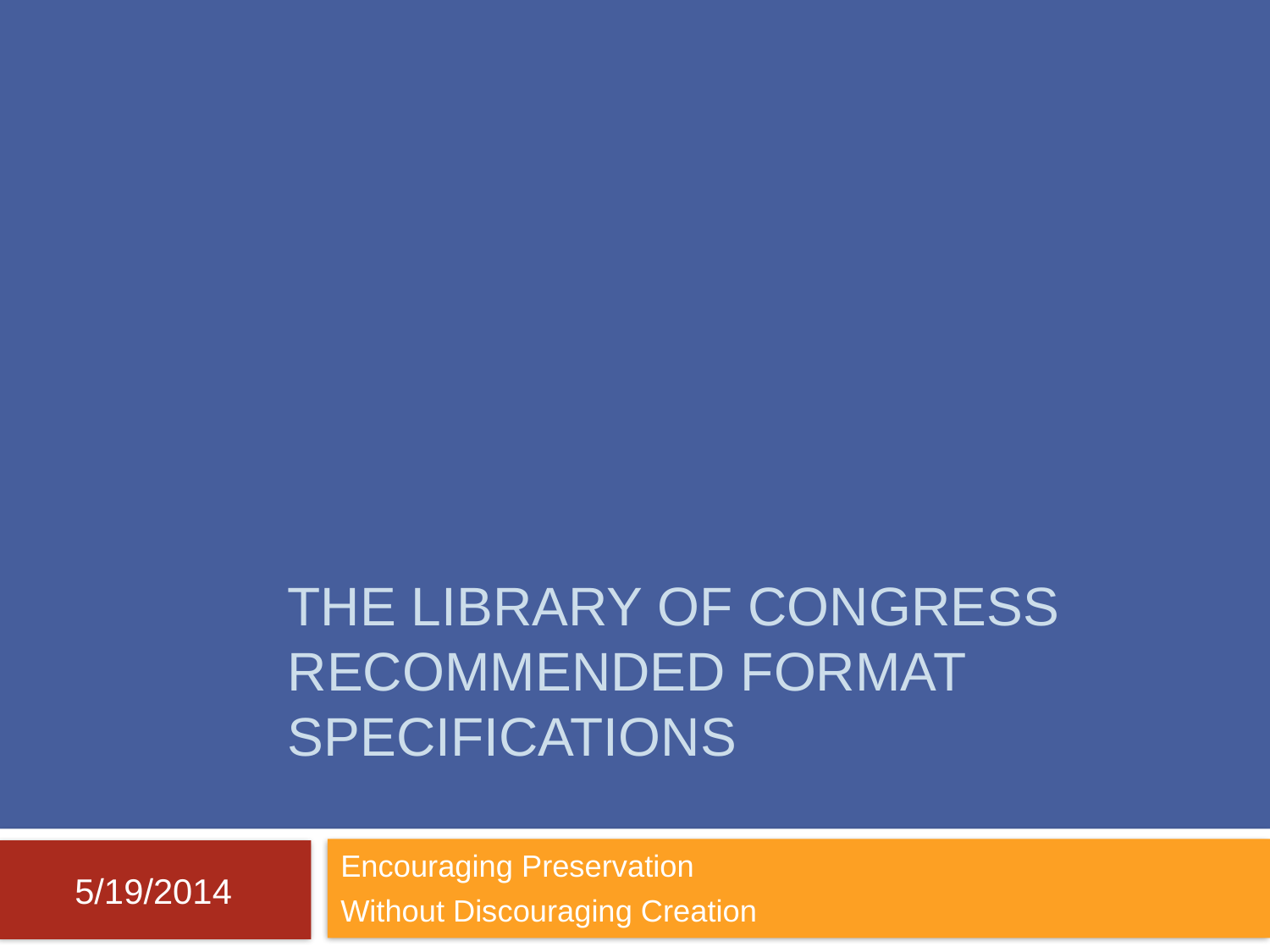

# THE LIBRARY OF CONGRESS Recommended Format Specifications
Encouraging Preservation
Without Discouraging Creation
5/19/2014